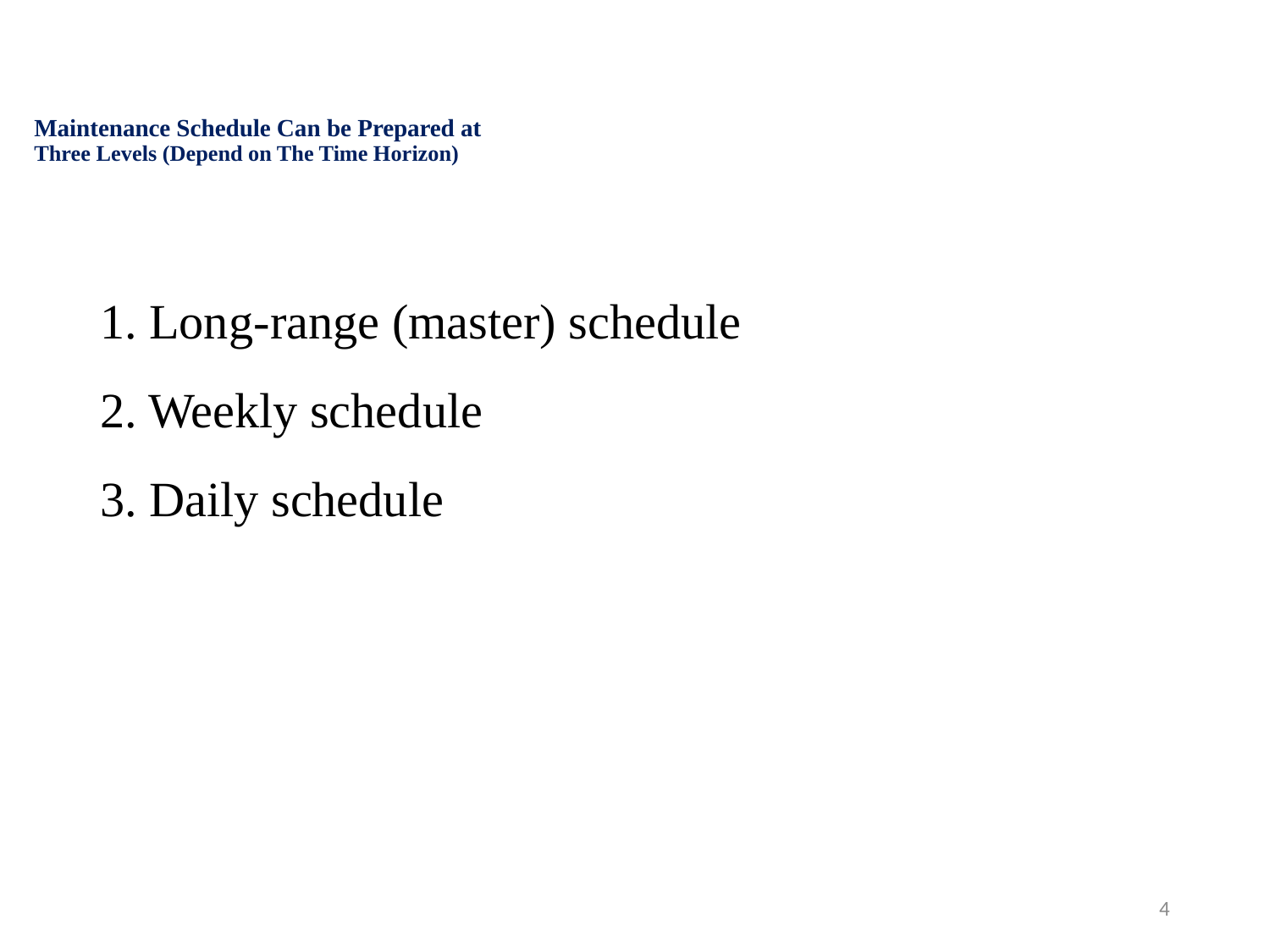

# Maintenance Schedule Can be Prepared at Three Levels (Depend on The Time Horizon)
1. Long-range (master) schedule
2. Weekly schedule
3. Daily schedule
4